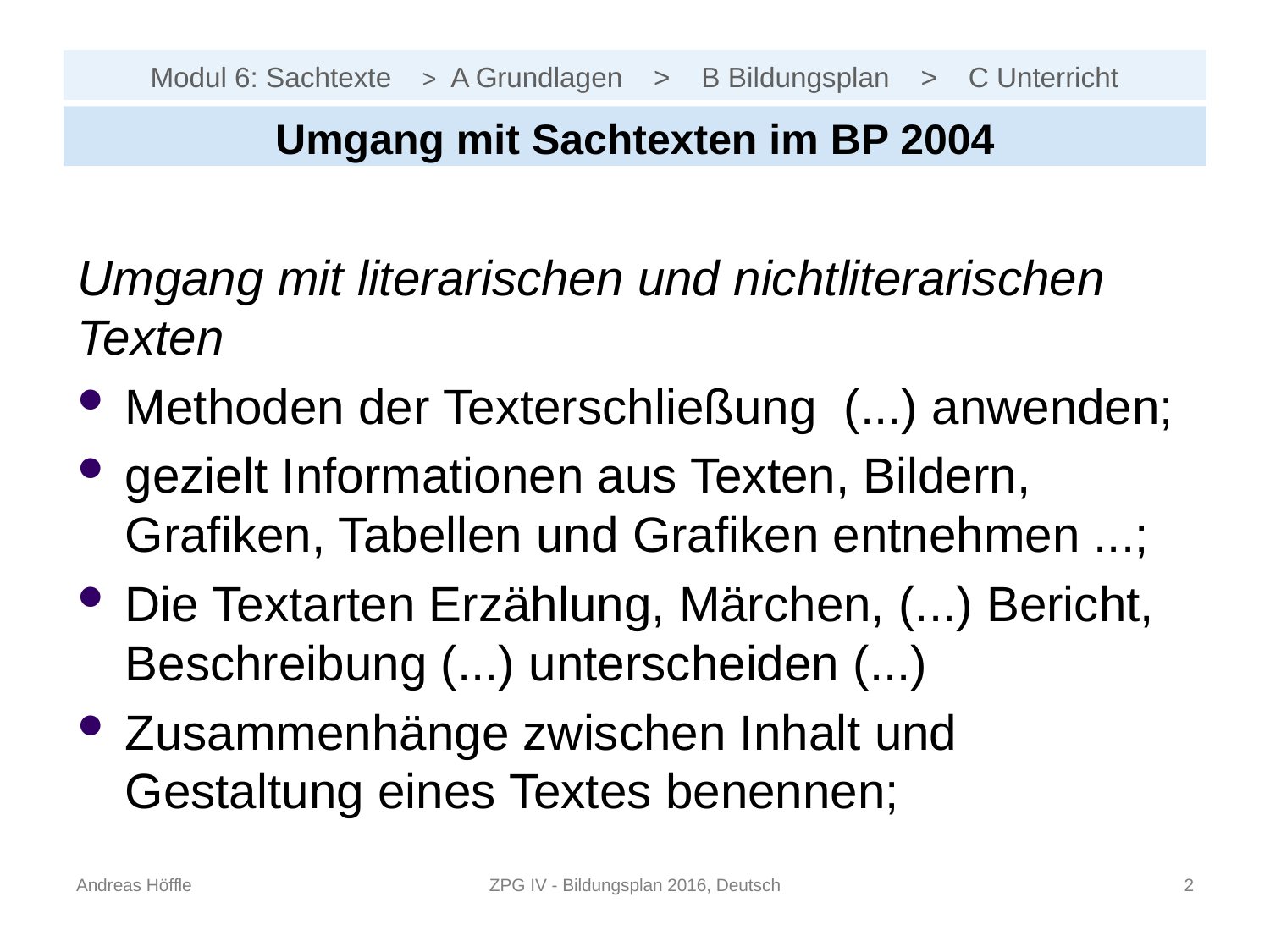

# Modul 6: Sachtexte    >  A Grundlagen    >    B Bildungsplan    >    C Unterricht
Umgang mit Sachtexten im BP 2004
Umgang mit literarischen und nichtliterarischen Texten
Methoden der Texterschließung  (...) anwenden;
gezielt Informationen aus Texten, Bildern, Grafiken, Tabellen und Grafiken entnehmen ...;
Die Textarten Erzählung, Märchen, (...) Bericht, Beschreibung (...) unterscheiden (...)
Zusammenhänge zwischen Inhalt und Gestaltung eines Textes benennen;

Andreas Höffle
ZPG IV - Bildungsplan 2016, Deutsch
2